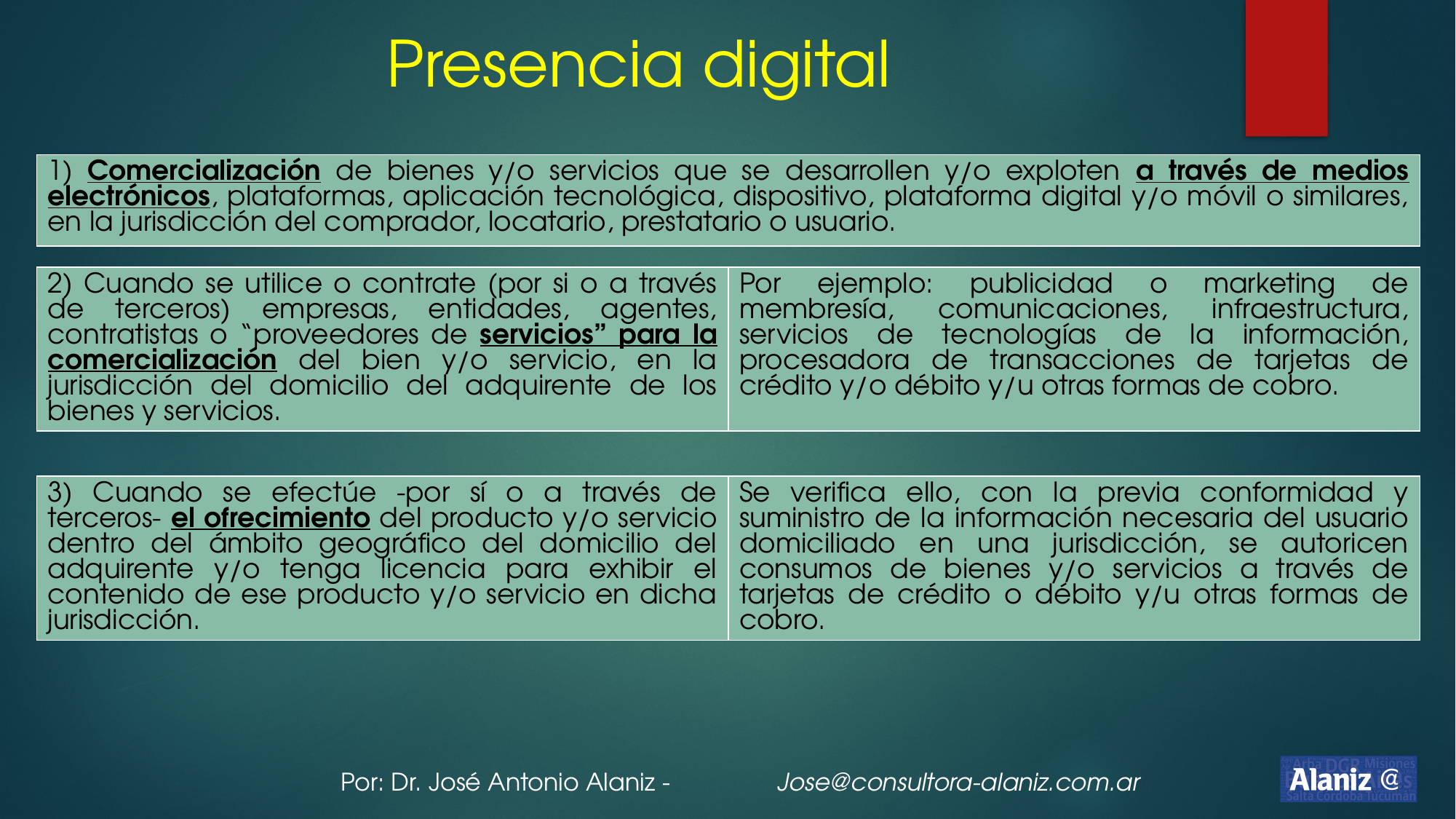

# Presencia digital
| 1) Comercialización de bienes y/o servicios que se desarrollen y/o exploten a través de medios electrónicos, plataformas, aplicación tecnológica, dispositivo, plataforma digital y/o móvil o similares, en la jurisdicción del comprador, locatario, prestatario o usuario. |
| --- |
| 2) Cuando se utilice o contrate (por si o a través de terceros) empresas, entidades, agentes, contratistas o “proveedores de servicios” para la comercialización del bien y/o servicio, en la jurisdicción del domicilio del adquirente de los bienes y servicios. | Por ejemplo: publicidad o marketing de membresía, comunicaciones, infraestructura, servicios de tecnologías de la información, procesadora de transacciones de tarjetas de crédito y/o débito y/u otras formas de cobro. |
| --- | --- |
| 3) Cuando se efectúe -por sí o a través de terceros- el ofrecimiento del producto y/o servicio dentro del ámbito geográfico del domicilio del adquirente y/o tenga licencia para exhibir el contenido de ese producto y/o servicio en dicha jurisdicción. | Se verifica ello, con la previa conformidad y suministro de la información necesaria del usuario domiciliado en una jurisdicción, se autoricen consumos de bienes y/o servicios a través de tarjetas de crédito o débito y/u otras formas de cobro. |
| --- | --- |